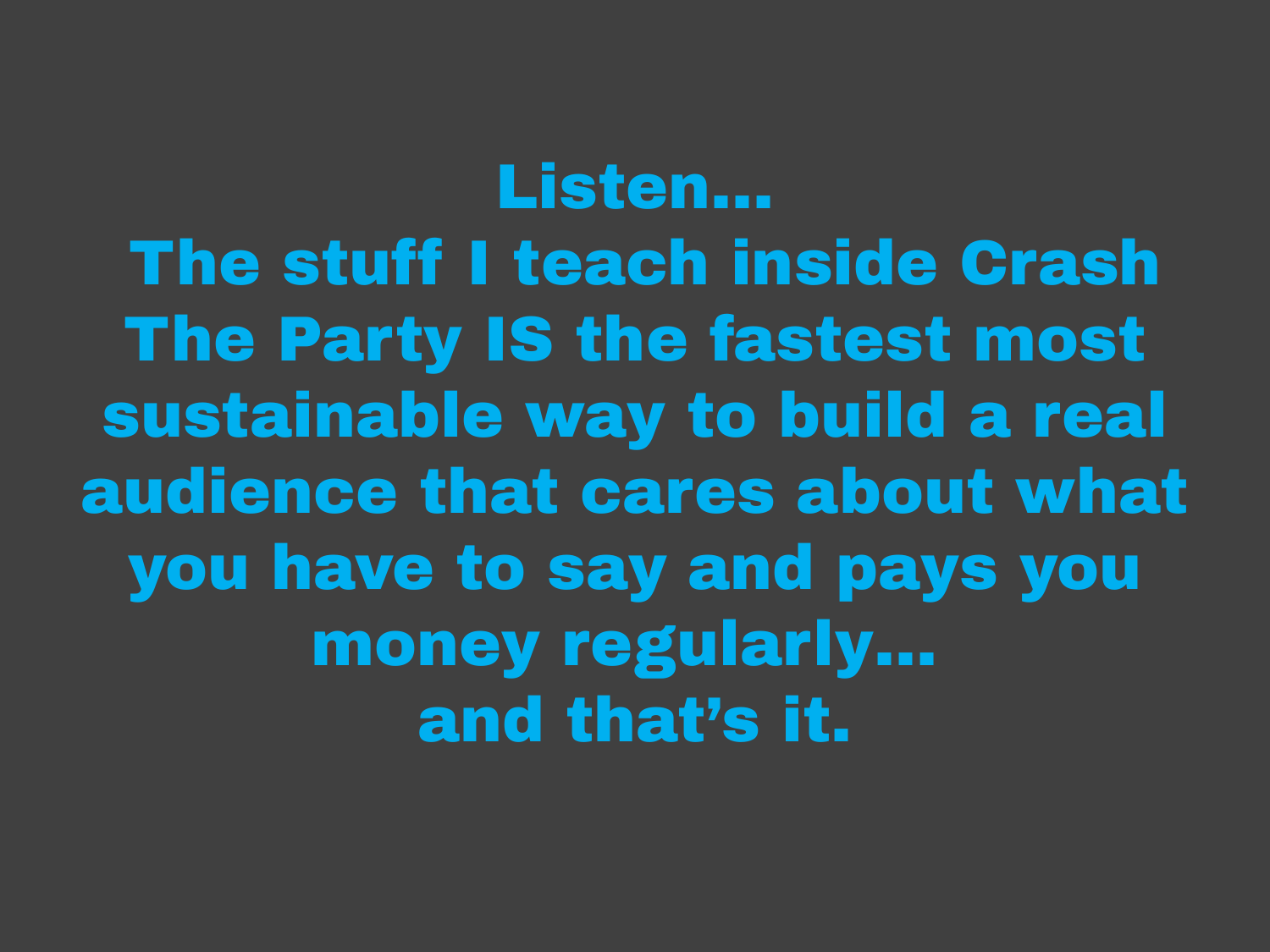

# Listen… The stuff I teach inside Crash The Party IS the fastest most sustainable way to build a real audience that cares about what you have to say and pays you money regularly… and that’s it.